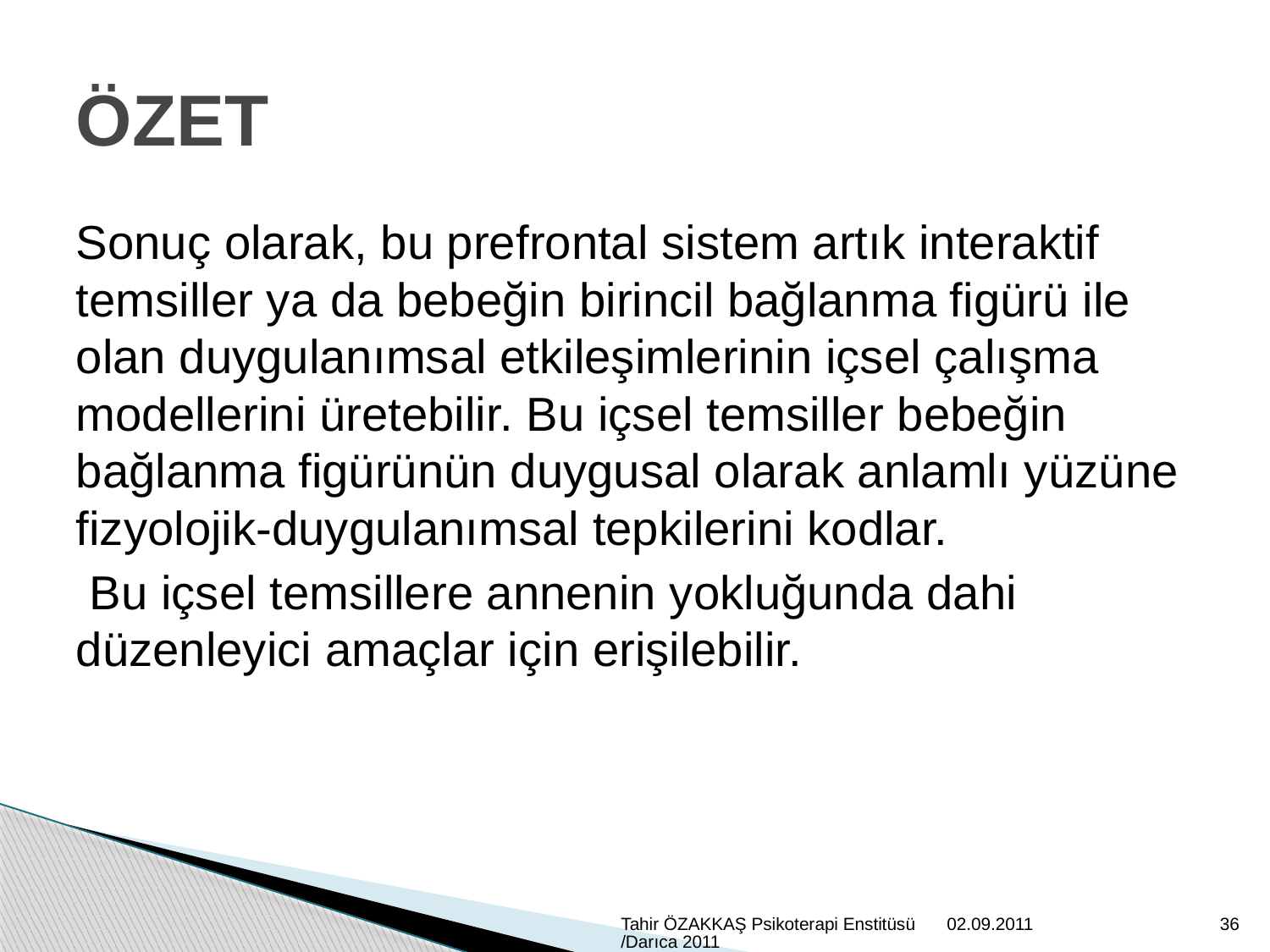

# ÖZET
Sonuç olarak, bu prefrontal sistem artık interaktif temsiller ya da bebeğin birincil bağlanma figürü ile olan duygulanımsal etkileşimlerinin içsel çalışma modellerini üretebilir. Bu içsel temsiller bebeğin bağlanma figürünün duygusal olarak anlamlı yüzüne fizyolojik-duygulanımsal tepkilerini kodlar.
 Bu içsel temsillere annenin yokluğunda dahi düzenleyici amaçlar için erişilebilir.

Tahir ÖZAKKAŞ Psikoterapi Enstitüsü /Darıca 2011
02.09.2011
36